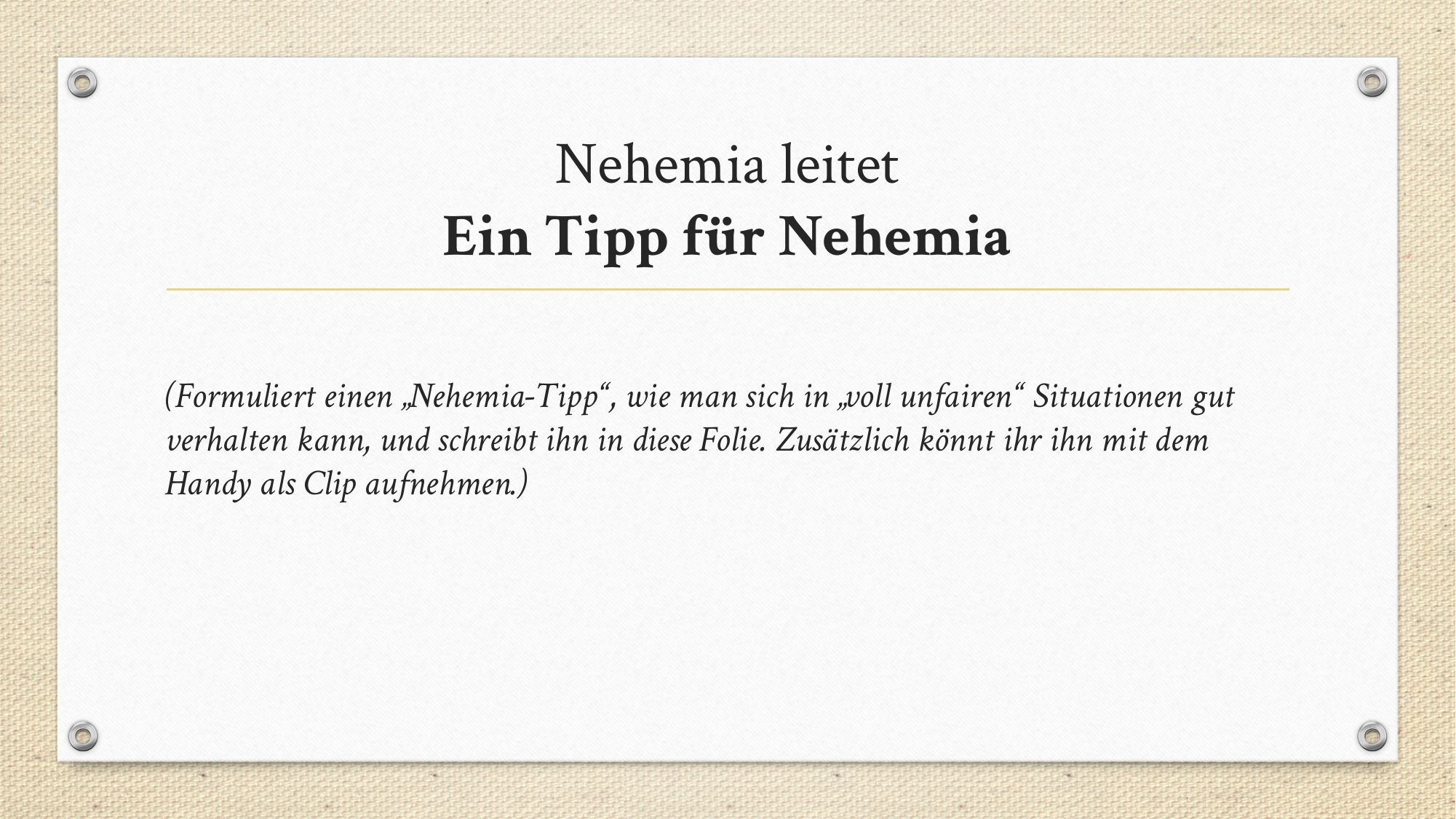

# Nehemia leitet Ein Tipp für Nehemia

(Formuliert einen „Nehemia-Tipp“, wie man sich in „voll unfairen“ Situationen gut verhalten kann, und schreibt ihn in diese Folie. Zusätzlich könnt ihr ihn mit dem Handy als Clip aufnehmen.)